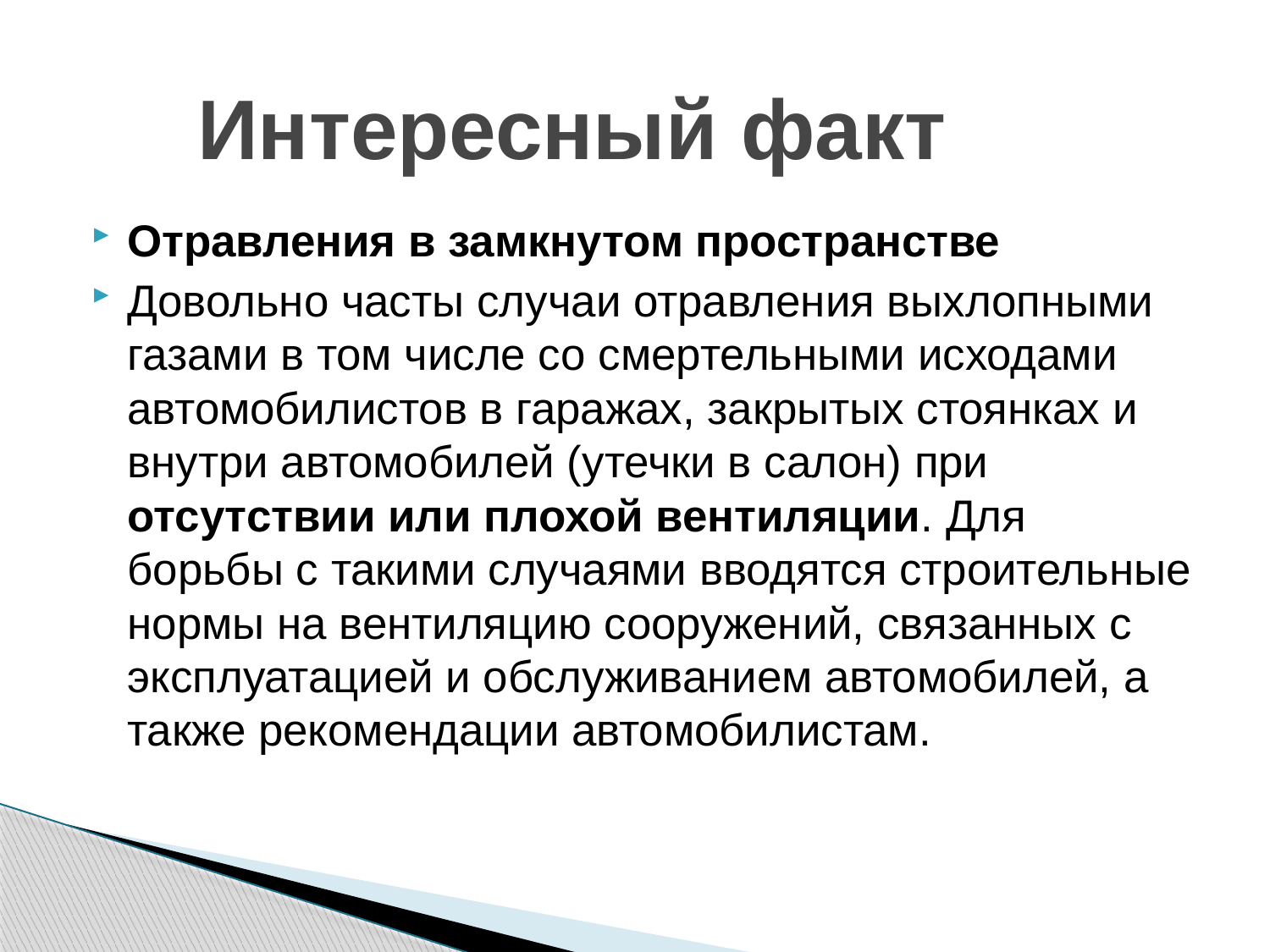

# Интересный факт
Отравления в замкнутом пространстве
Довольно часты случаи отравления выхлопными газами в том числе со смертельными исходами автомобилистов в гаражах, закрытых стоянках и внутри автомобилей (утечки в салон) при отсутствии или плохой вентиляции. Для борьбы с такими случаями вводятся строительные нормы на вентиляцию сооружений, связанных с эксплуатацией и обслуживанием автомобилей, а также рекомендации автомобилистам.